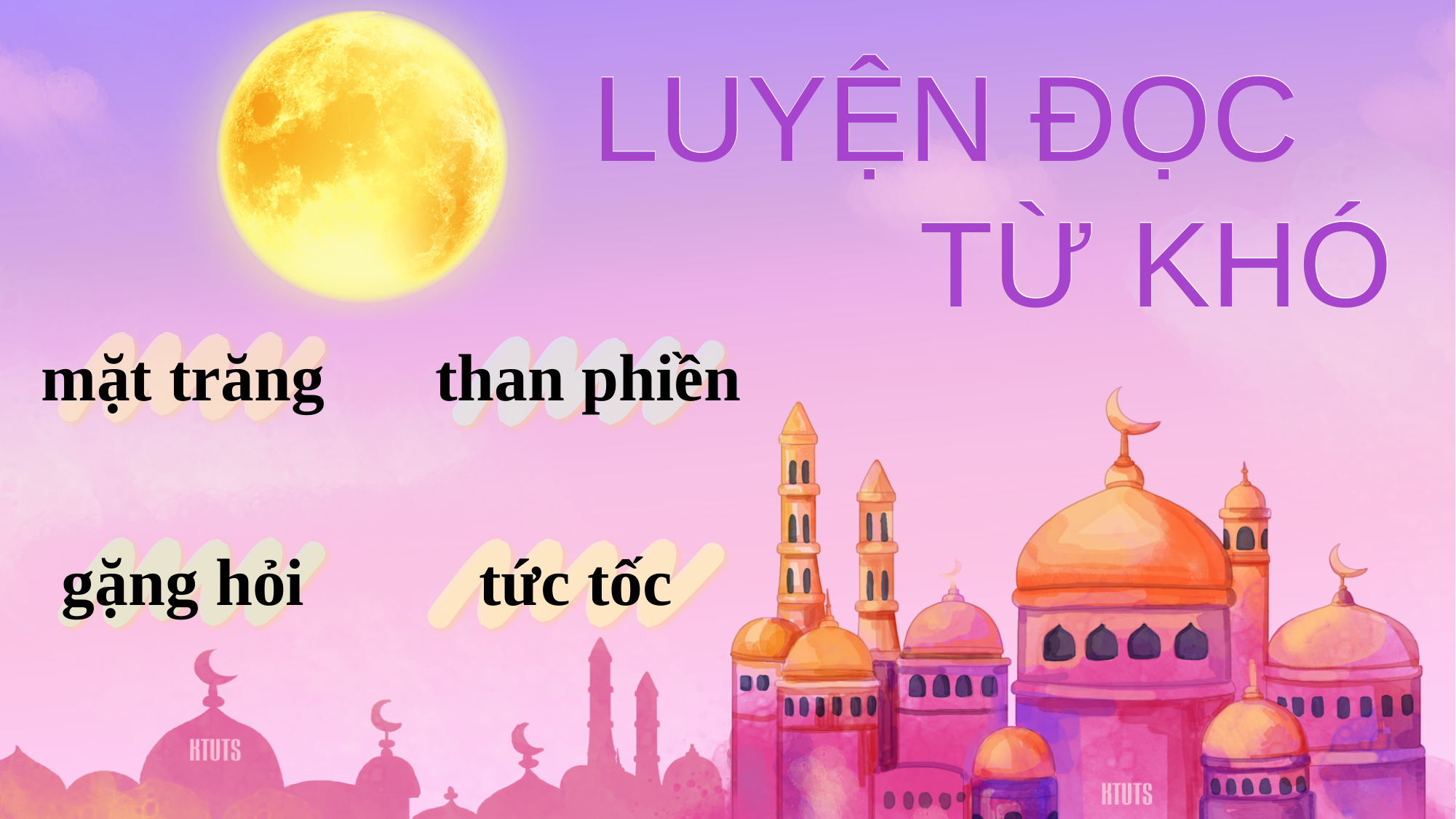

LUYỆN ĐỌC
			TỪ KHÓ
LUYỆN ĐỌC
			TỪ KHÓ
mặt trăng
than phiền

gặng hỏi
tức tốc